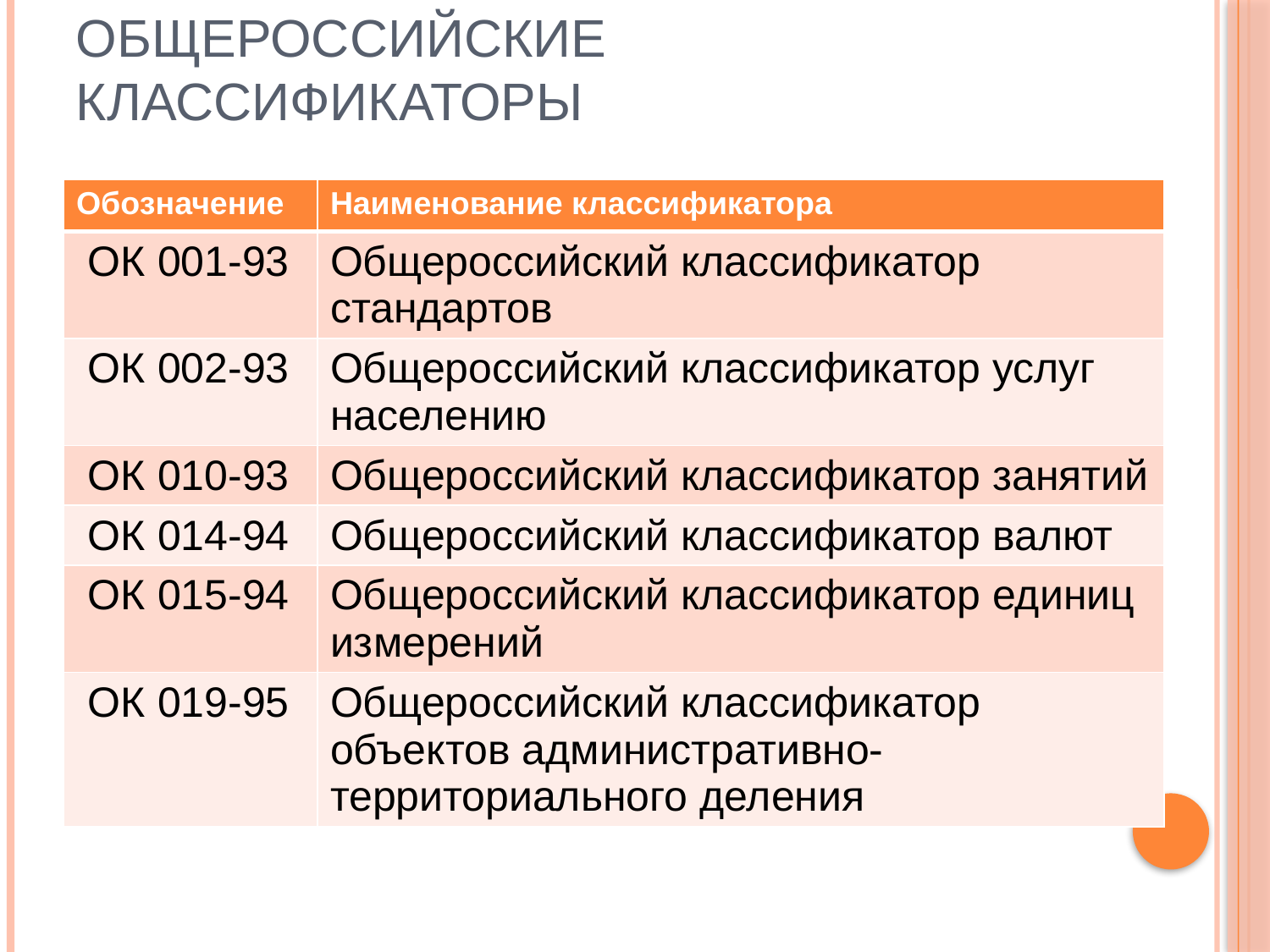

# Общероссийские классификаторы
| Обозначение | Наименование классификатора |
| --- | --- |
| ОК 001-93 | Общероссийский классификатор стандартов |
| ОК 002-93 | Общероссийский классификатор услуг населению |
| ОК 010-93 | Общероссийский классификатор занятий |
| ОК 014-94 | Общероссийский классификатор валют |
| ОК 015-94 | Общероссийский классификатор единиц измерений |
| ОК 019-95 | Общероссийский классификатор объектов административно-территориального деления |